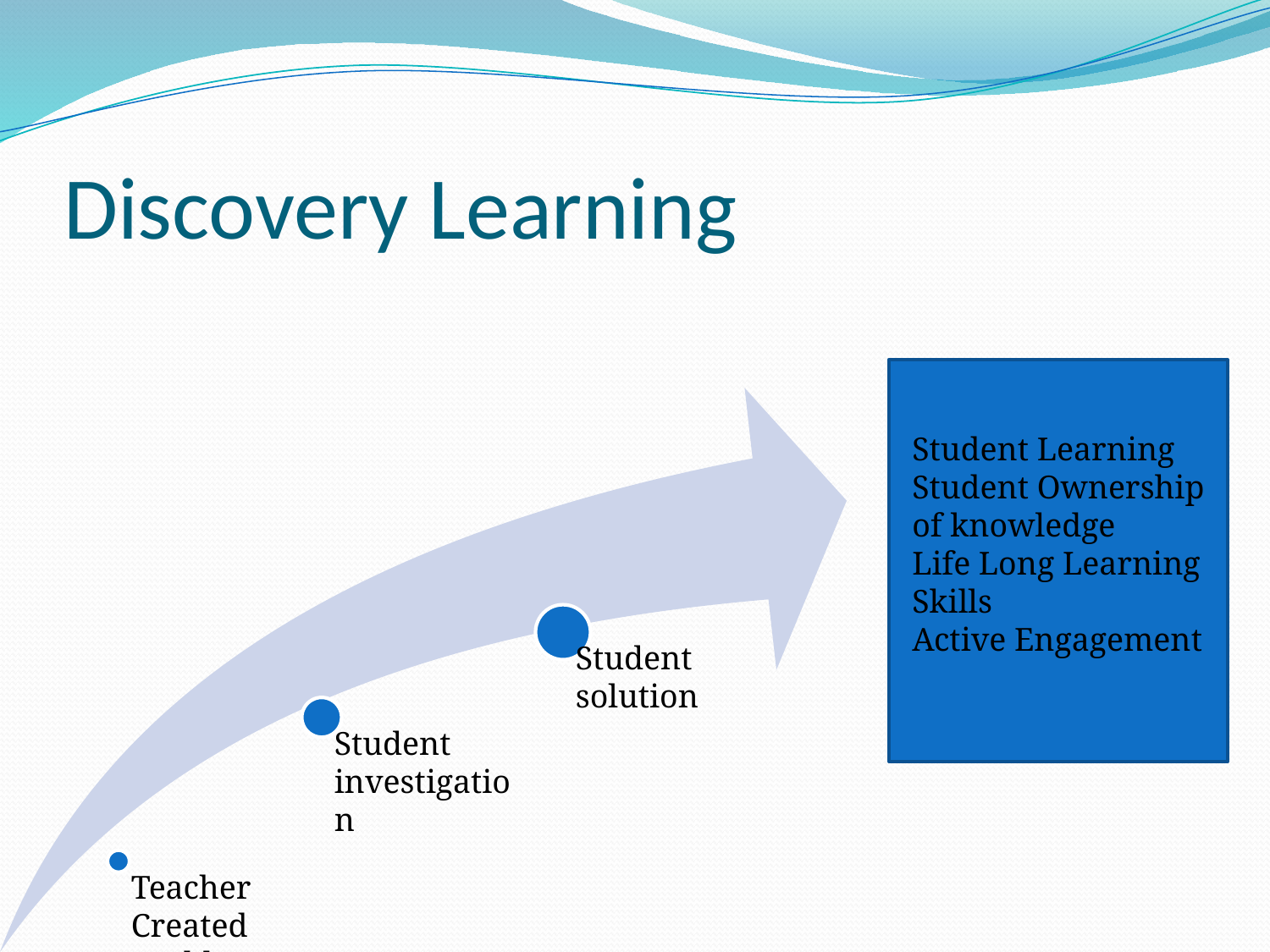

# Discovery Learning

Student investigation
Student solution
Student Learning
Student Ownership of knowledge
Life Long Learning Skills
Active Engagement